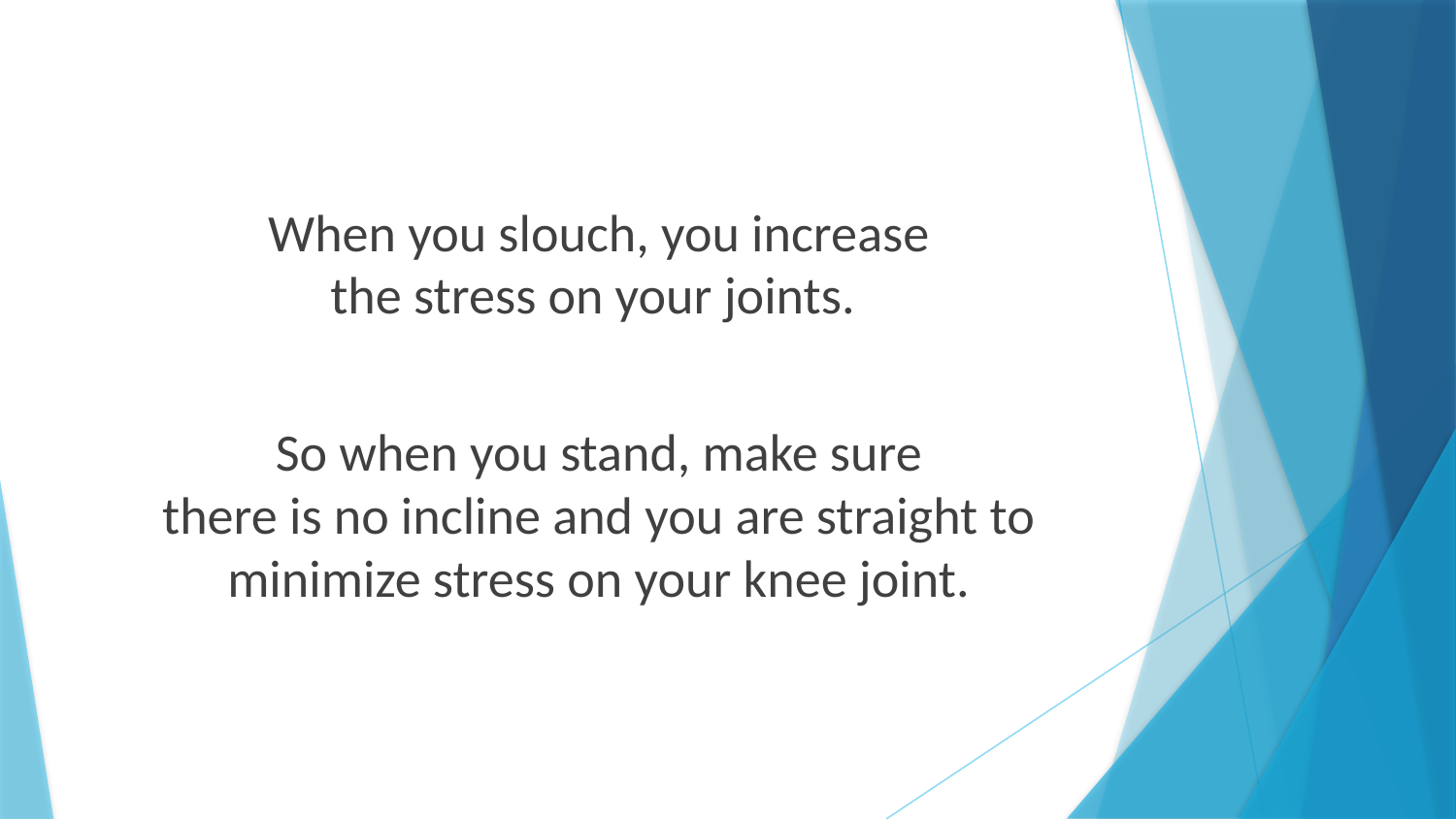

When you slouch, you increase
the stress on your joints.

So when you stand, make sure
there is no incline and you are straight to minimize stress on your knee joint.